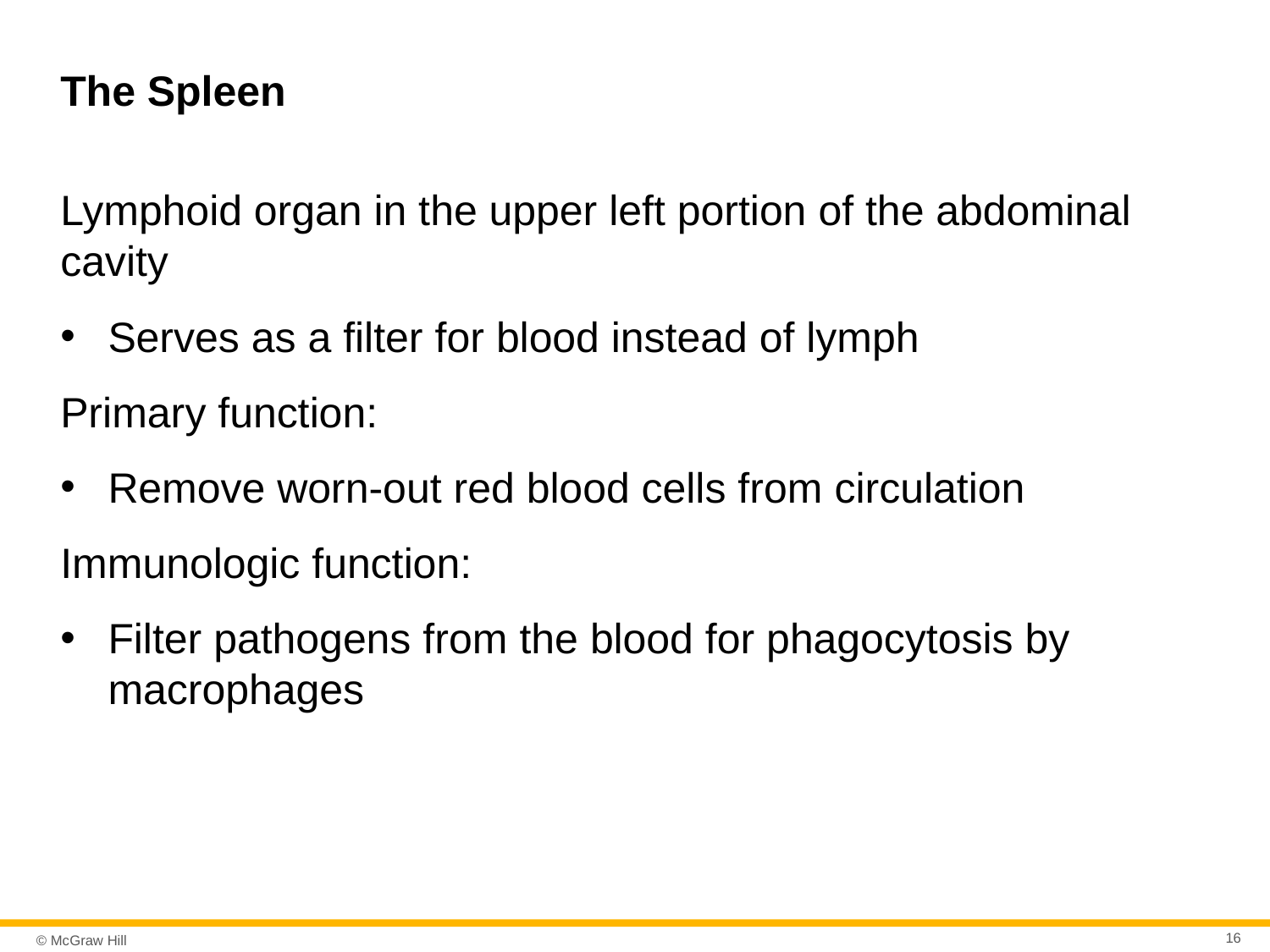

# The Spleen
Lymphoid organ in the upper left portion of the abdominal cavity
Serves as a filter for blood instead of lymph
Primary function:
Remove worn-out red blood cells from circulation
Immunologic function:
Filter pathogens from the blood for phagocytosis by macrophages